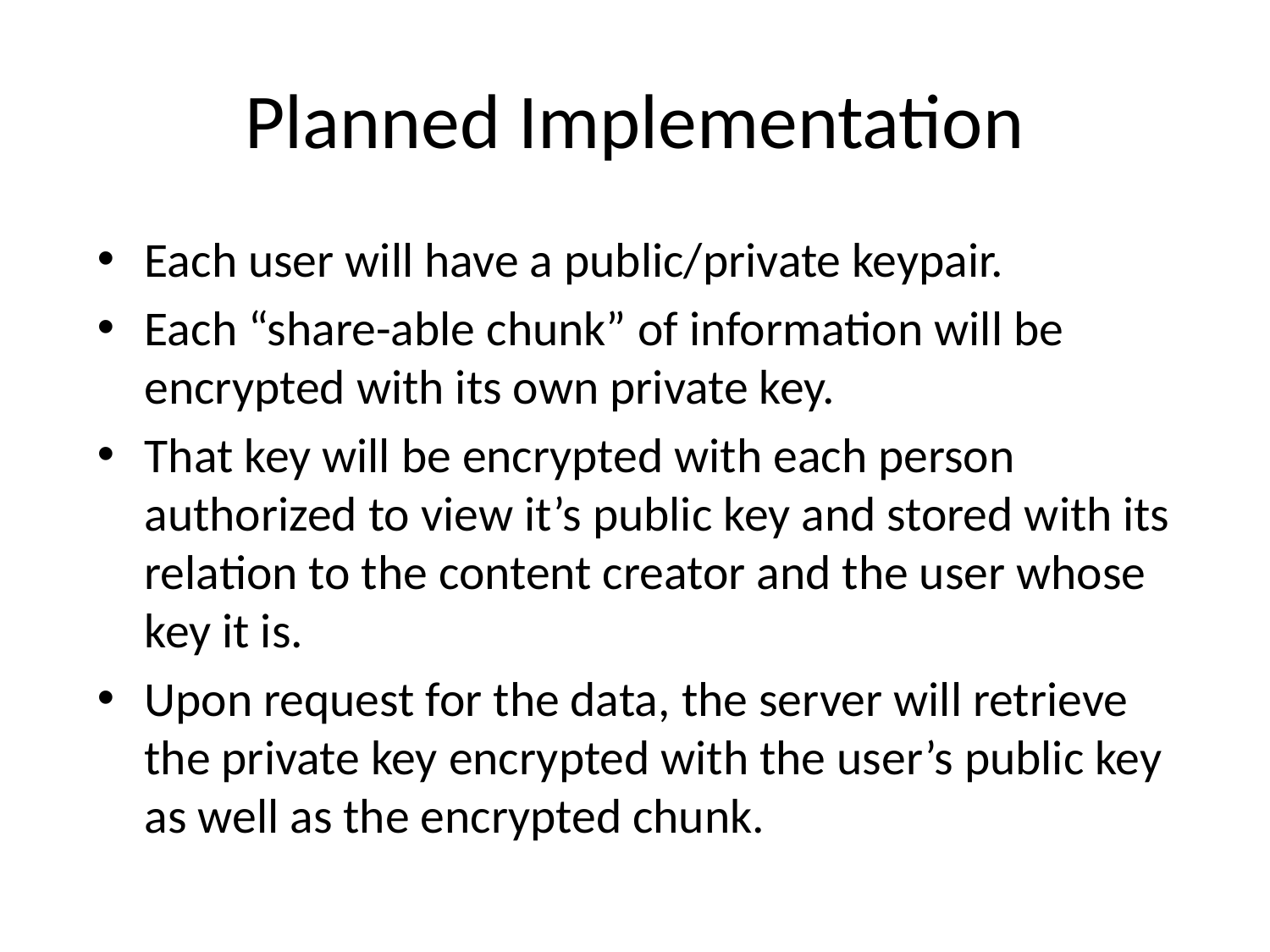

# Planned Implementation
Each user will have a public/private keypair.
Each “share-able chunk” of information will be encrypted with its own private key.
That key will be encrypted with each person authorized to view it’s public key and stored with its relation to the content creator and the user whose key it is.
Upon request for the data, the server will retrieve the private key encrypted with the user’s public key as well as the encrypted chunk.